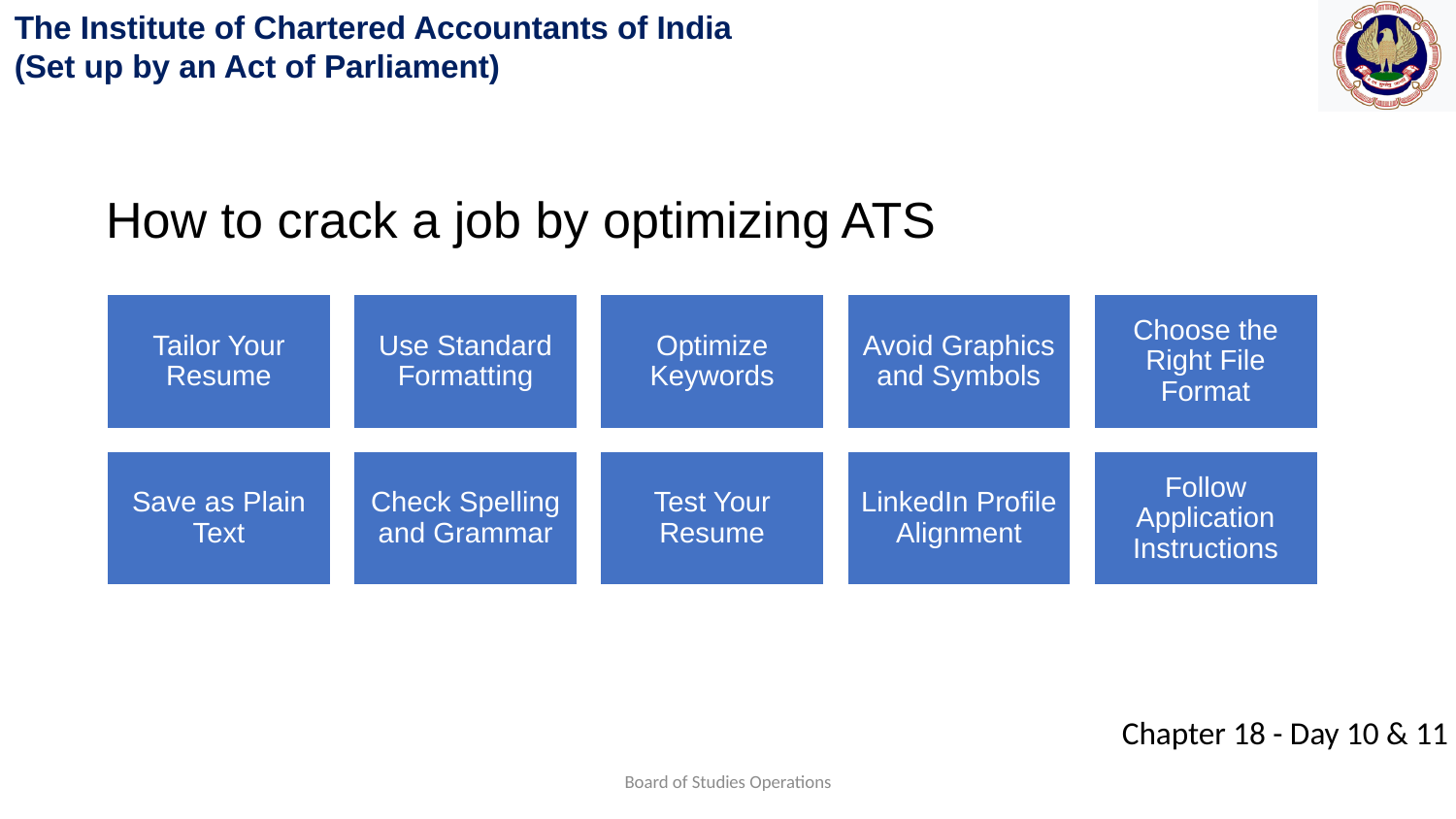

How to crack a job by optimizing ATS
Tailor Your Resume
Use Standard Formatting
Optimize Keywords
Avoid Graphics and Symbols
Choose the Right File Format
Save as Plain Text
Check Spelling and Grammar
Test Your Resume
LinkedIn Profile Alignment
Follow Application Instructions
Board of Studies Operations